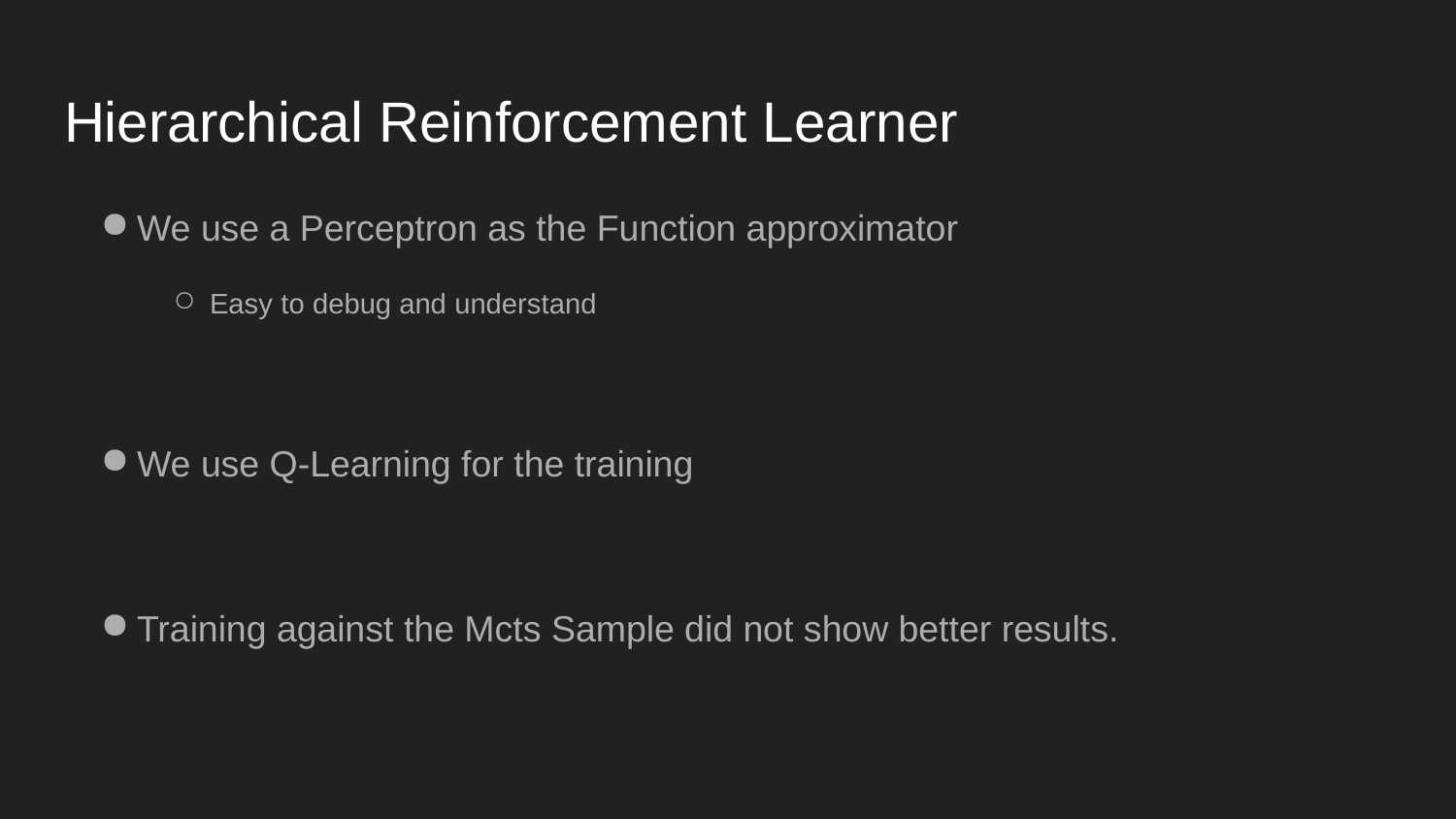

# Hierarchical Reinforcement Learner

We use a Perceptron as the Function approximator
Easy to debug and understand

We use Q-Learning for the training

Training against the Mcts Sample did not show better results.